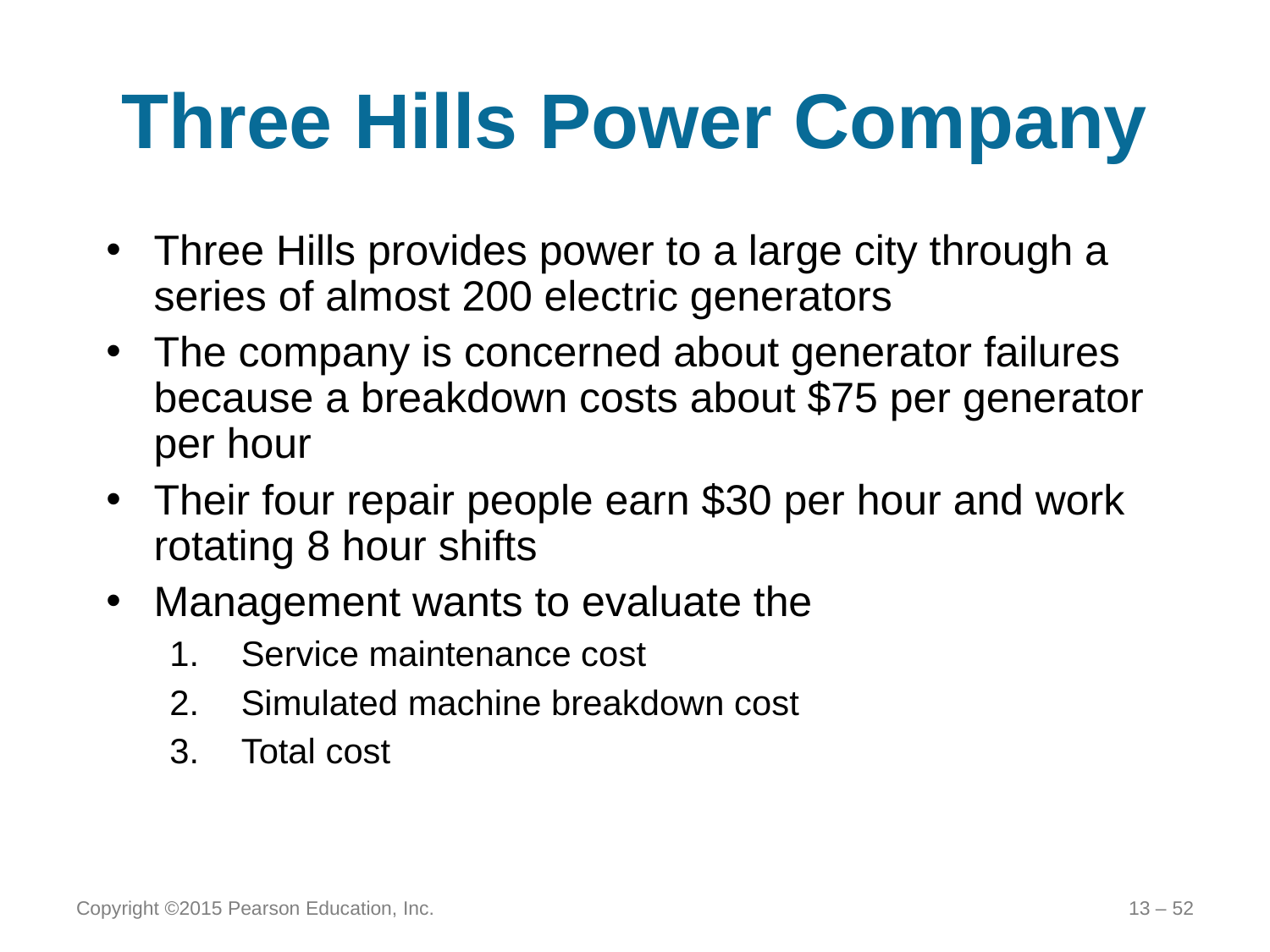

# Three Hills Power Company
Three Hills provides power to a large city through a series of almost 200 electric generators
The company is concerned about generator failures because a breakdown costs about $75 per generator per hour
Their four repair people earn $30 per hour and work rotating 8 hour shifts
Management wants to evaluate the
Service maintenance cost
Simulated machine breakdown cost
Total cost
Copyright ©2015 Pearson Education, Inc.
13 – 52